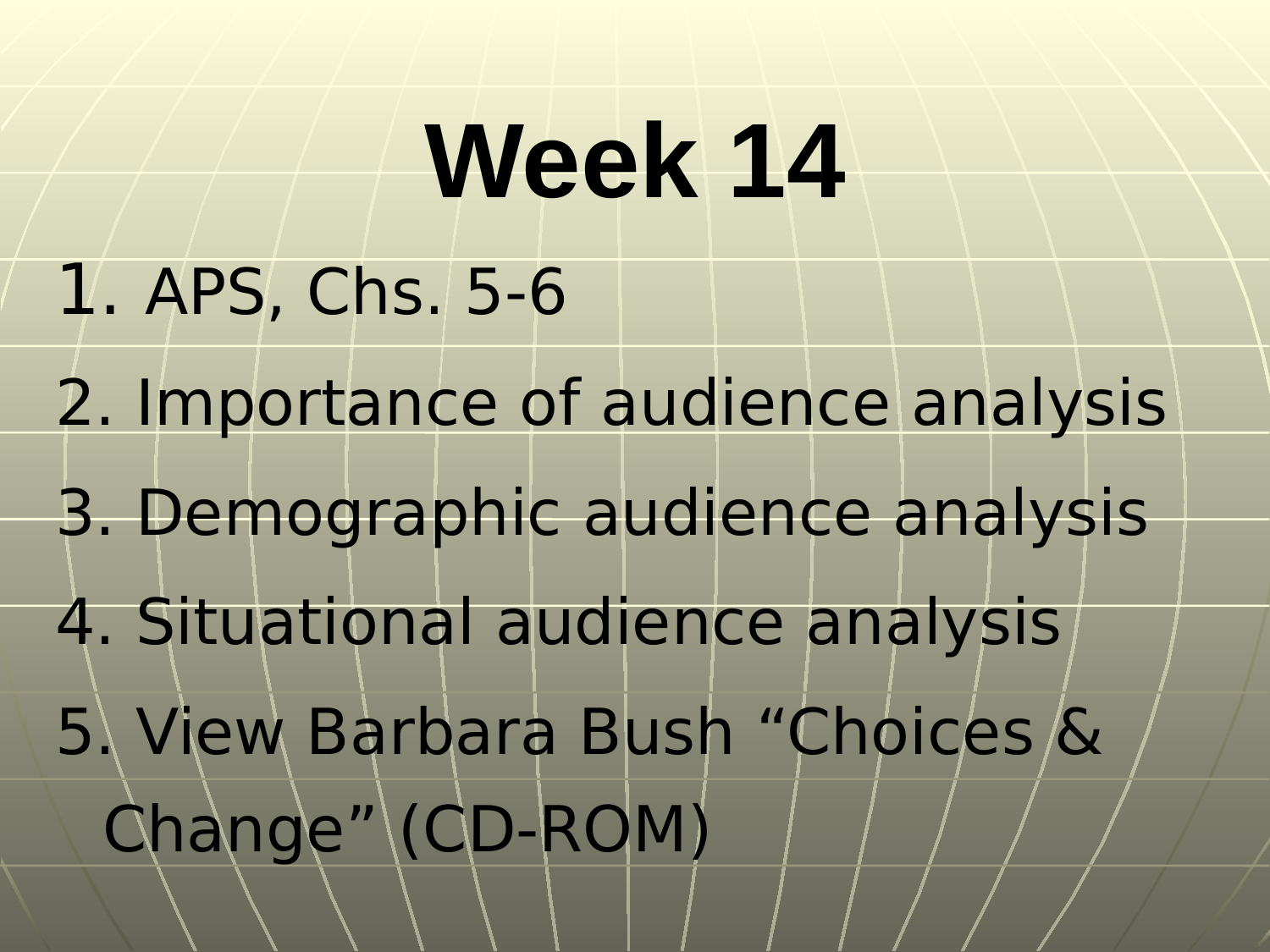

# Week 14
1. APS, Chs. 5-6
2. Importance of audience analysis
3. Demographic audience analysis
4. Situational audience analysis
5. View Barbara Bush “Choices & Change” (CD-ROM)